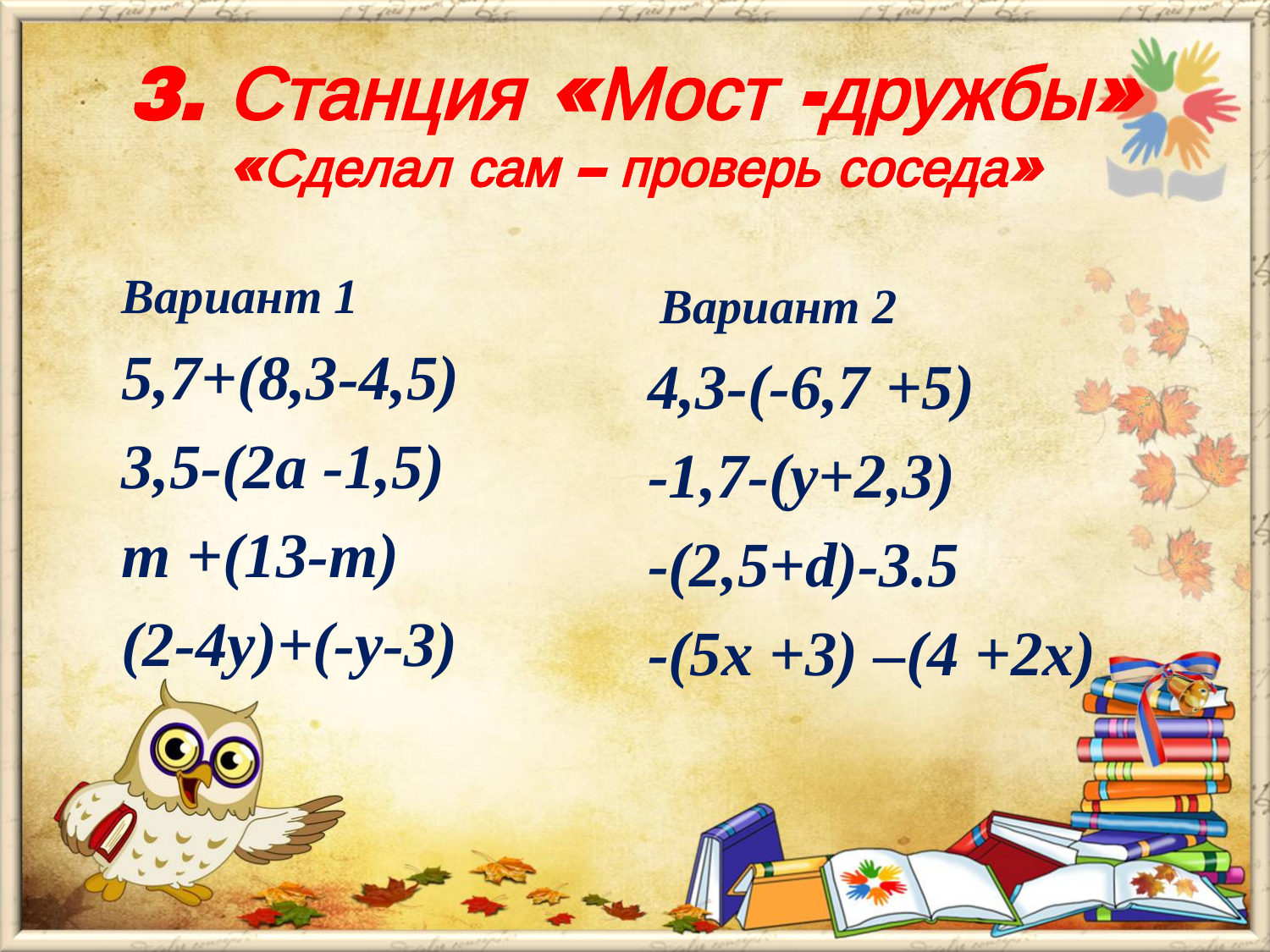

# 3. Станция «Мост -дружбы» «Сделал сам – проверь соседа»
Вариант 1
5,7+(8,3-4,5)
3,5-(2а -1,5)
m +(13-m)
(2-4у)+(-у-3)
 Вариант 2
4,3-(-6,7 +5)
-1,7-(у+2,3)
-(2,5+d)-3.5
-(5х +3) –(4 +2х)